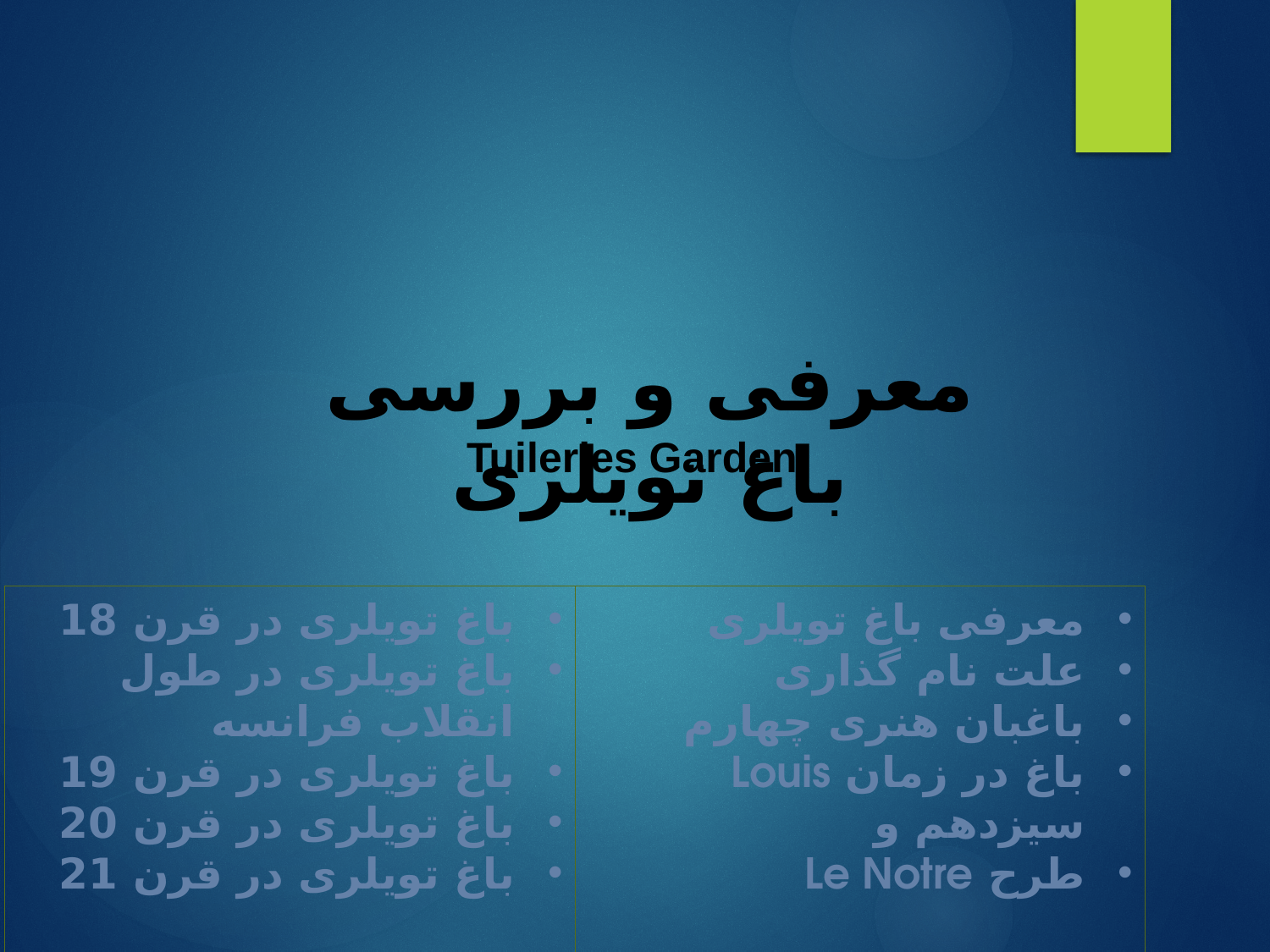

معرفی و بررسی باغ تویلری
Tuileries Garden
باغ تویلری در قرن 18
باغ تویلری در طول انقلاب فرانسه
باغ تویلری در قرن 19
باغ تویلری در قرن 20
باغ تویلری در قرن 21

معرفی باغ تویلری
علت نام گذاری
باغبان هنری چهارم
باغ در زمان Louis سیزدهم و
طرح Le Notre